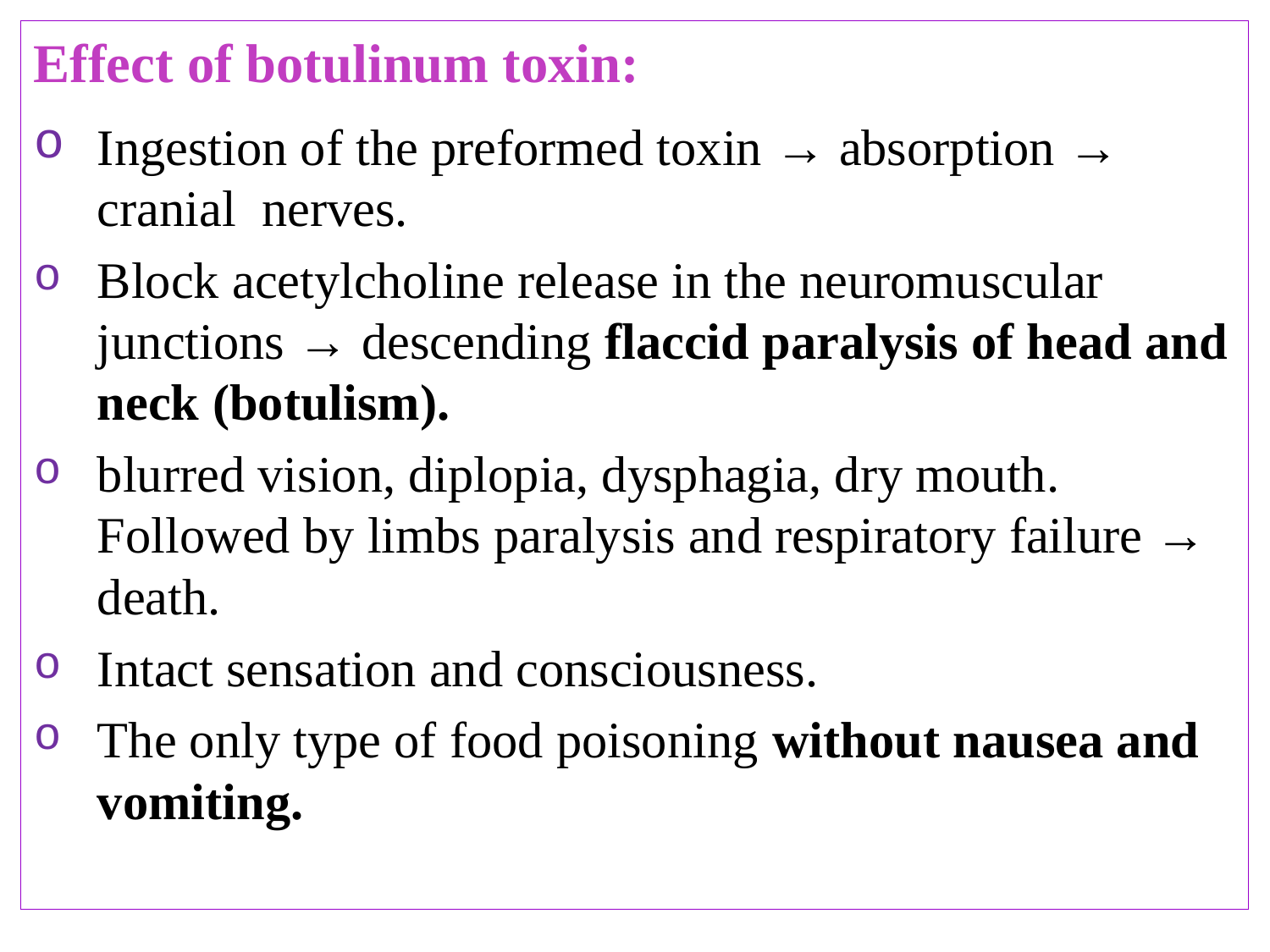

Effect of botulinum toxin:
Ingestion of the preformed toxin → absorption → cranial  nerves.
Block acetylcholine release in the neuromuscular junctions → descending flaccid paralysis of head and neck (botulism).
blurred vision, diplopia, dysphagia, dry mouth. Followed by limbs paralysis and respiratory failure → death.
Intact sensation and consciousness.
The only type of food poisoning without nausea and vomiting.
# N